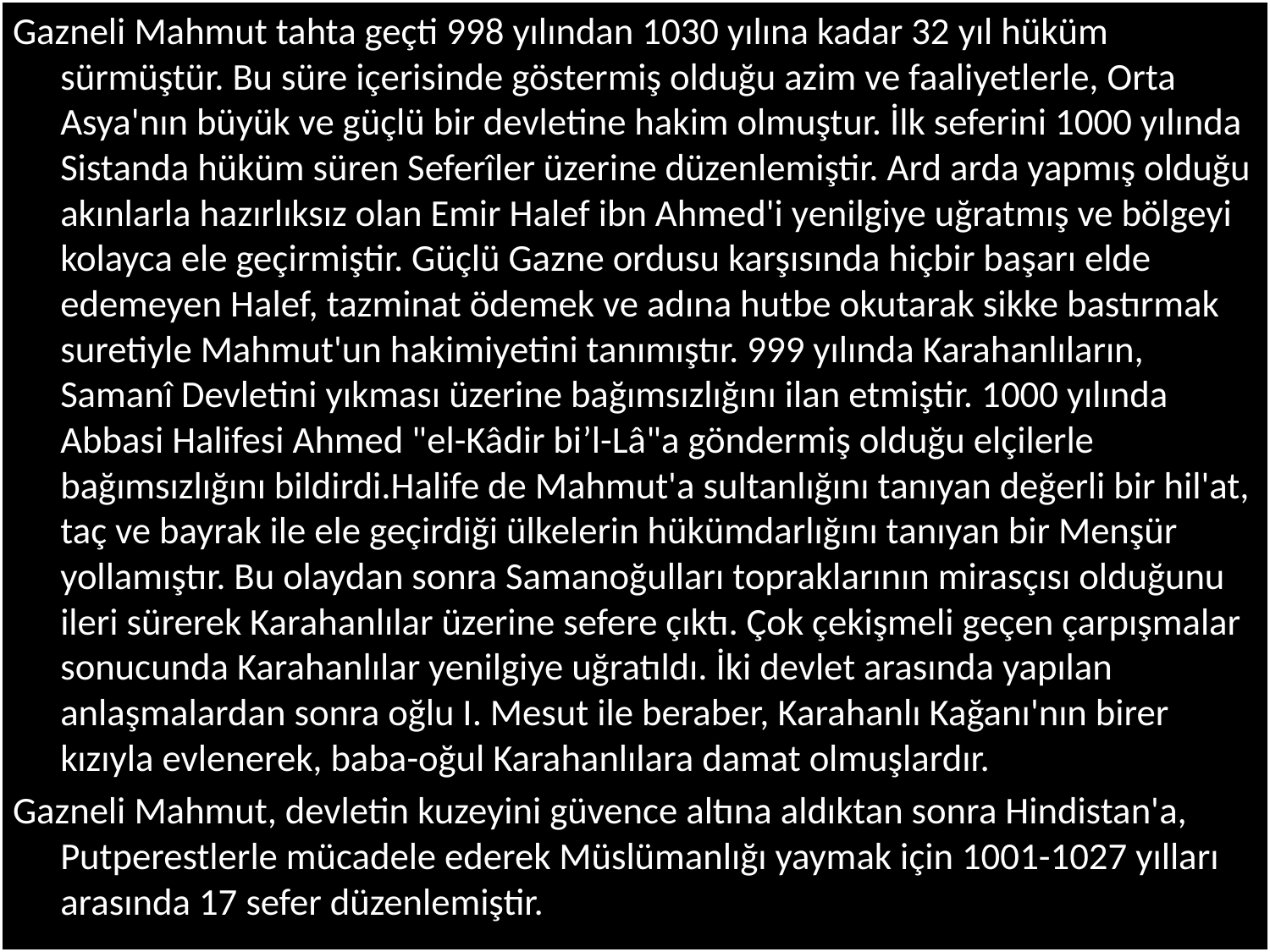

Gazneli Mahmut tahta geçti 998 yılından 1030 yılına kadar 32 yıl hüküm sürmüştür. Bu süre içerisinde göstermiş olduğu azim ve faaliyetlerle, Orta Asya'nın büyük ve güçlü bir devletine hakim olmuştur. İlk seferini 1000 yılında Sistanda hüküm süren Seferîler üzerine düzenlemiştir. Ard arda yapmış olduğu akınlarla hazırlıksız olan Emir Halef ibn Ahmed'i yenilgiye uğratmış ve bölgeyi kolayca ele geçirmiştir. Güçlü Gazne ordusu karşısında hiçbir başarı elde edemeyen Halef, tazminat ödemek ve adına hutbe okutarak sikke bastırmak suretiyle Mahmut'un hakimiyetini tanımıştır. 999 yılında Karahanlıların, Samanî Devletini yıkması üzerine bağımsızlığını ilan etmiştir. 1000 yılında Abbasi Halifesi Ahmed "el-Kâdir bi’l-Lâ"a göndermiş olduğu elçilerle bağımsızlığını bildirdi.Halife de Mahmut'a sultanlığını tanıyan değerli bir hil'at, taç ve bayrak ile ele geçirdiği ülkelerin hükümdarlığını tanıyan bir Menşür yollamıştır. Bu olaydan sonra Samanoğulları topraklarının mirasçısı olduğunu ileri sürerek Karahanlılar üzerine sefere çıktı. Çok çekişmeli geçen çarpışmalar sonucunda Karahanlılar yenilgiye uğratıldı. İki devlet arasında yapılan anlaşmalardan sonra oğlu I. Mesut ile beraber, Karahanlı Kağanı'nın birer kızıyla evlenerek, baba-oğul Karahanlılara damat olmuşlardır.
Gazneli Mahmut, devletin kuzeyini güvence altına aldıktan sonra Hindistan'a, Putperestlerle mücadele ederek Müslümanlığı yaymak için 1001-1027 yılları arasında 17 sefer düzenlemiştir.